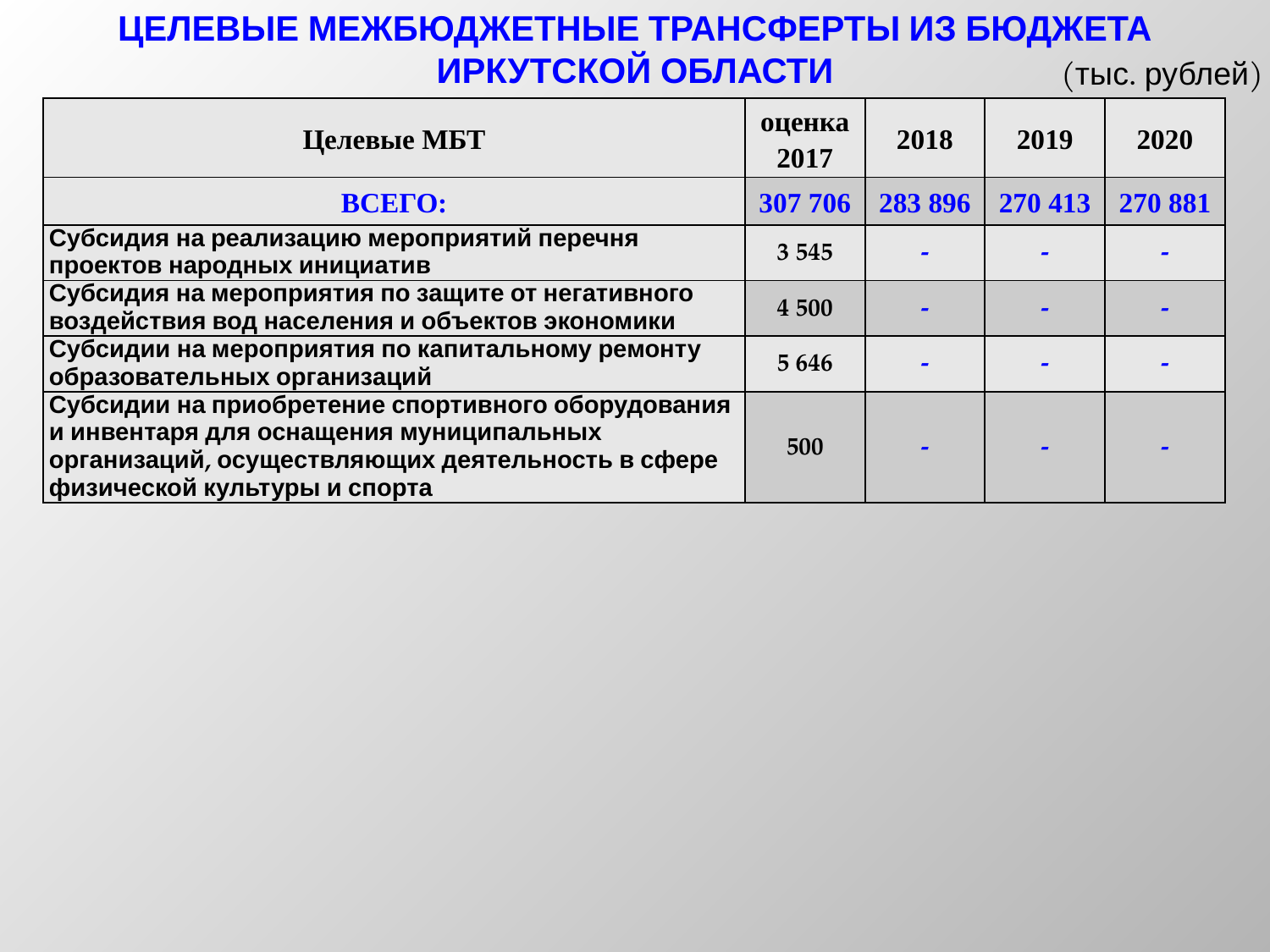

ЦЕЛЕВЫЕ МЕЖБЮДЖЕТНЫЕ ТРАНСФЕРТЫ ИЗ БЮДЖЕТА ИРКУТСКОЙ ОБЛАСТИ
(тыс. рублей)
| Целевые МБТ | оценка 2017 | 2018 | 2019 | 2020 |
| --- | --- | --- | --- | --- |
| ВСЕГО: | 307 706 | 283 896 | 270 413 | 270 881 |
| Субсидия на реализацию мероприятий перечня проектов народных инициатив | 3 545 | - | - | - |
| Субсидия на мероприятия по защите от негативного воздействия вод населения и объектов экономики | 4 500 | - | - | - |
| Субсидии на мероприятия по капитальному ремонту образовательных организаций | 5 646 | - | - | - |
| Субсидии на приобретение спортивного оборудования и инвентаря для оснащения муниципальных организаций, осуществляющих деятельность в сфере физической культуры и спорта | 500 | - | - | - |